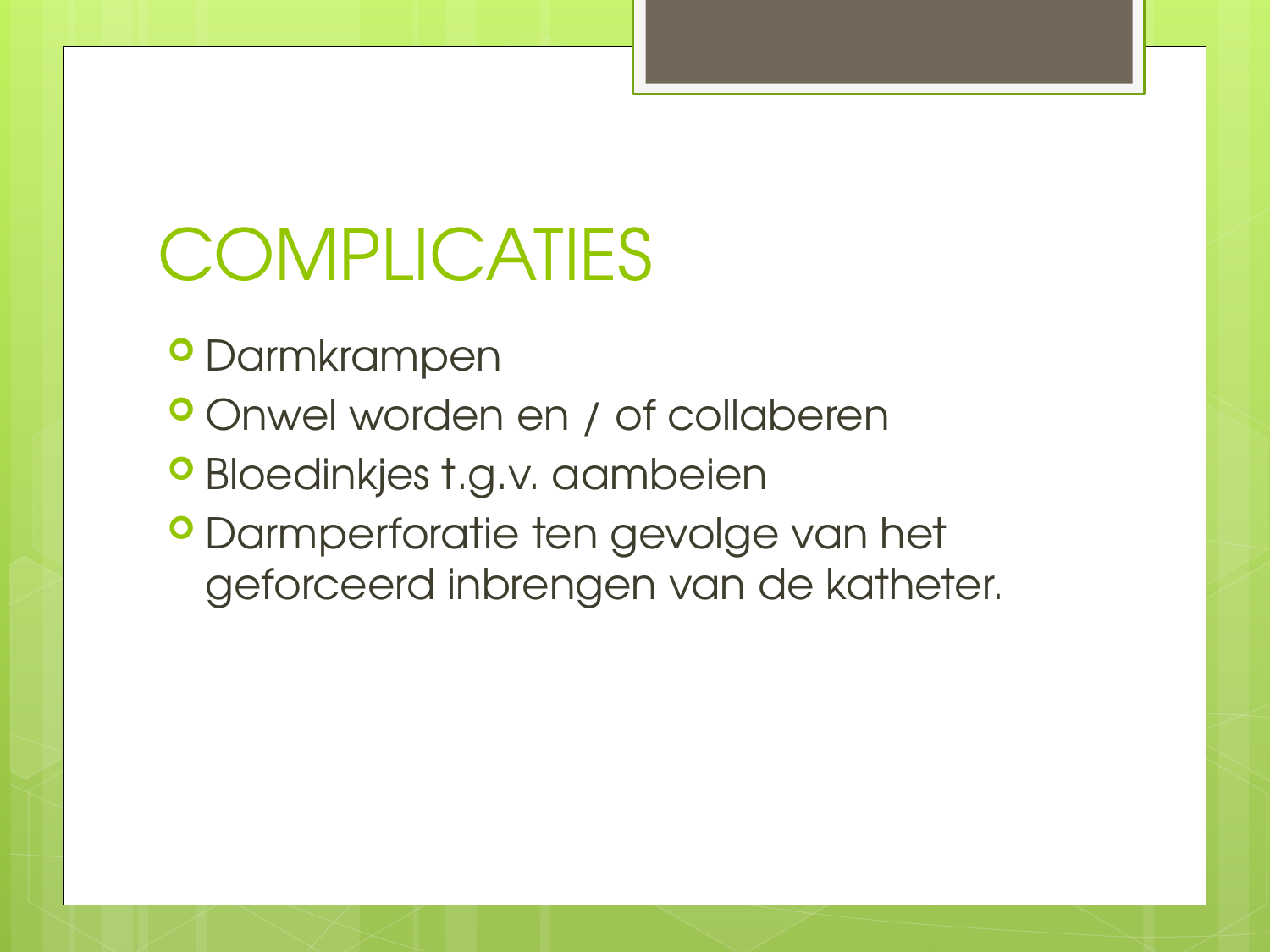

# COMPLICATIES
Darmkrampen
Onwel worden en / of collaberen
Bloedinkjes t.g.v. aambeien
Darmperforatie ten gevolge van het geforceerd inbrengen van de katheter.